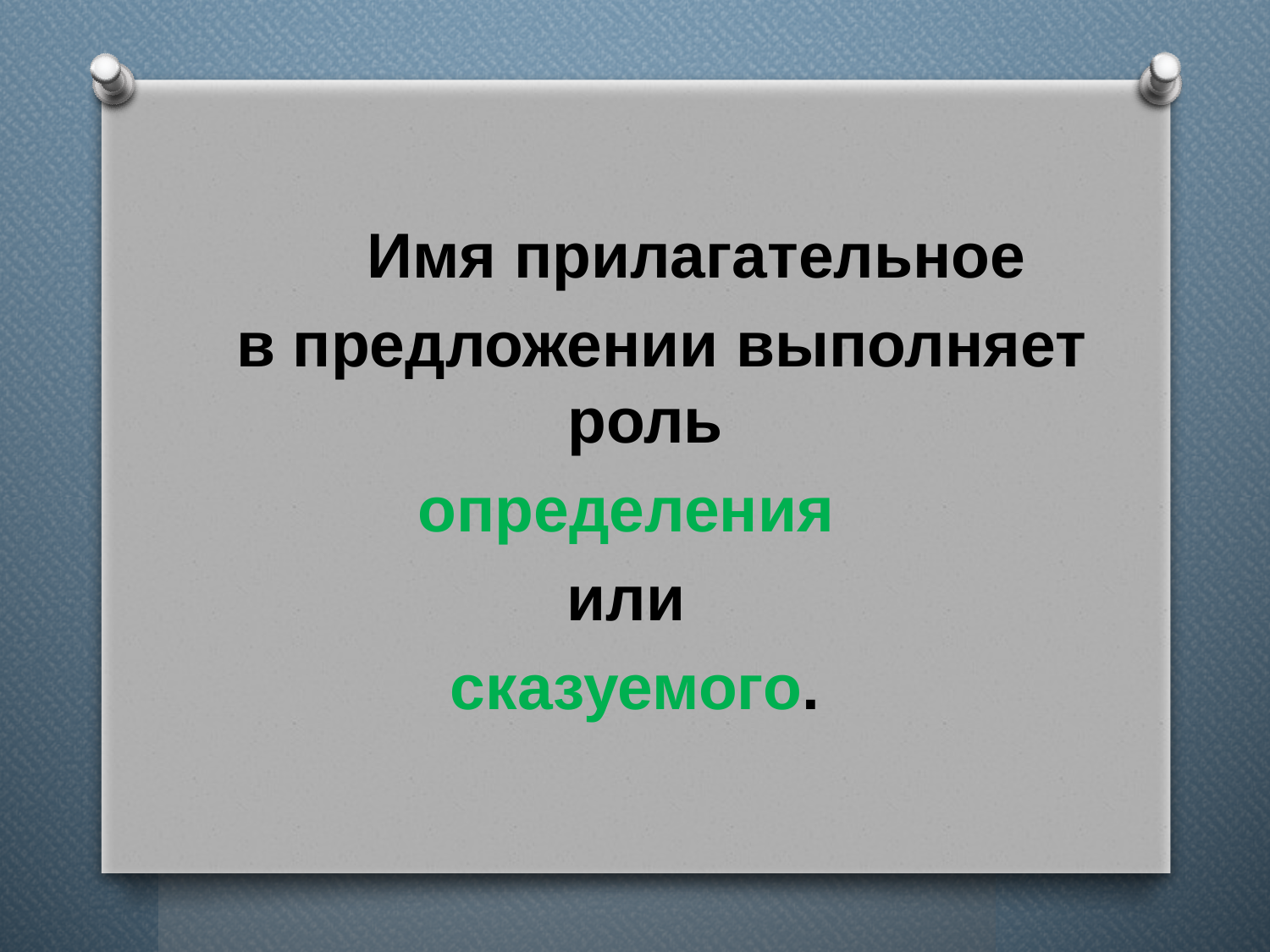

#
       Имя прилагательное
   в предложении выполняет роль
определения
или
сказуемого.